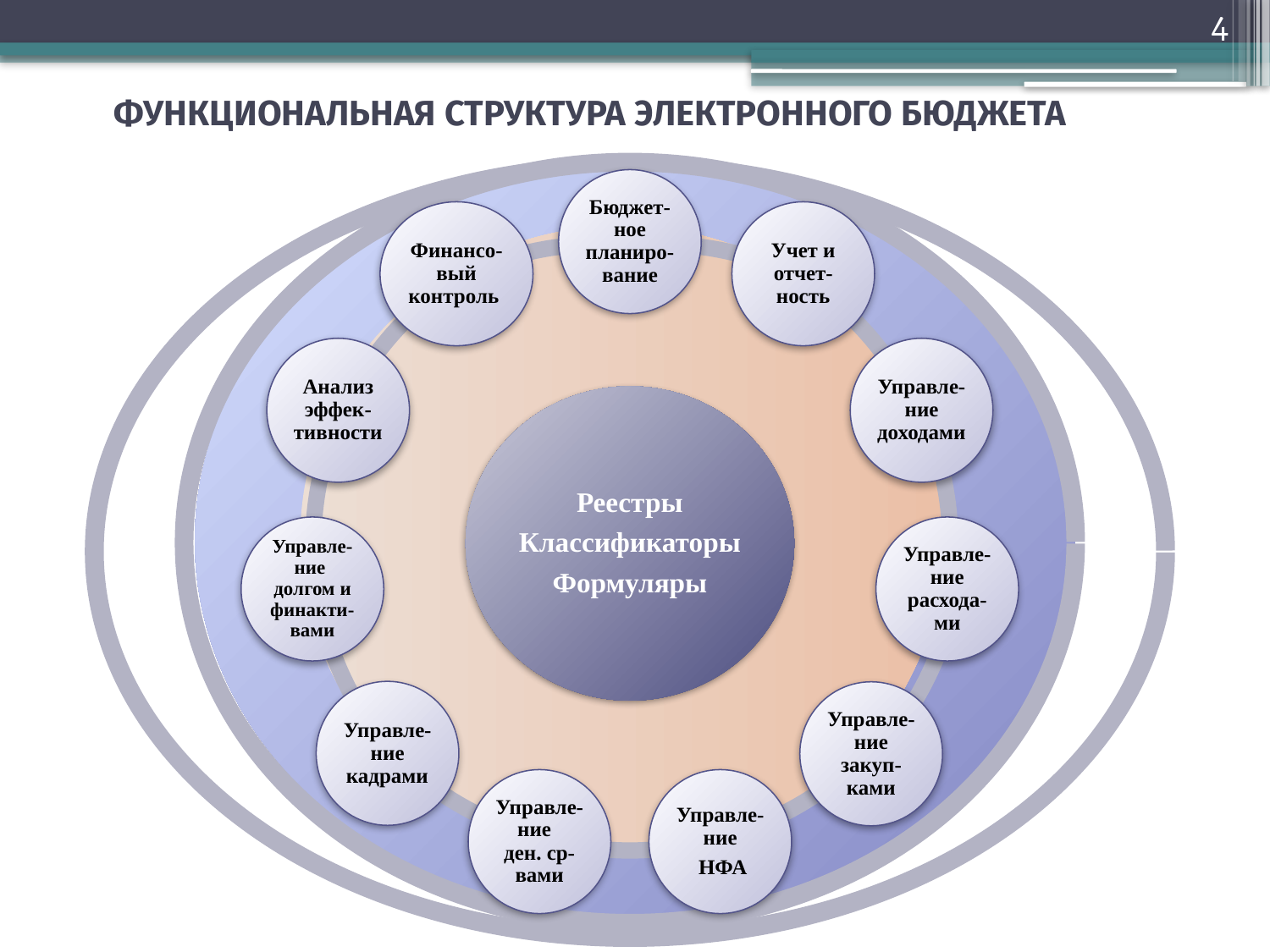

4
# ФУНКЦИОНАЛЬНАЯ СТРУКТУРА ЭЛЕКТРОННОГО БЮДЖЕТА

Реестры
Классификаторы
Формуляры
Бюджет-ное планиро-вание
Учет и отчет-ность
Управле-ние доходами
Управле-ние расхода-ми
Управле-ние закуп-ками
Управле-ние
 НФА
Управле-ние
ден. ср-вами
Управле-ние кадрами
Управле-ние
долгом и финакти-вами
Анализ эффек-тивности
Финансо-вый контроль

4